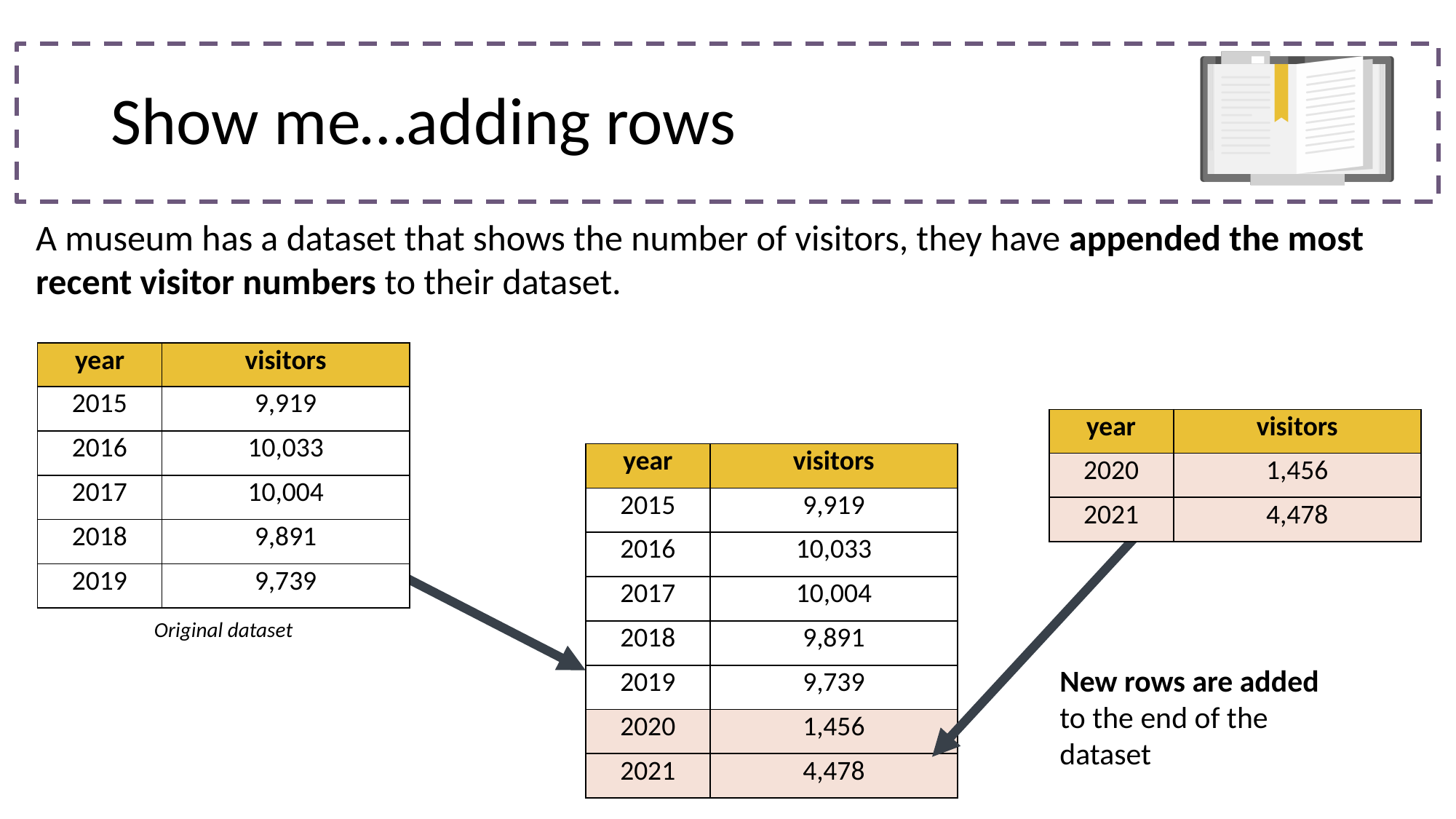

# Show me…adding rows
A museum has a dataset that shows the number of visitors, they have appended the most recent visitor numbers to their dataset.
| year | visitors |
| --- | --- |
| 2015 | 9,919 |
| 2016 | 10,033 |
| 2017 | 10,004 |
| 2018 | 9,891 |
| 2019 | 9,739 |
| year | visitors |
| --- | --- |
| 2020 | 1,456 |
| 2021 | 4,478 |
| year | visitors |
| --- | --- |
| 2015 | 9,919 |
| 2016 | 10,033 |
| 2017 | 10,004 |
| 2018 | 9,891 |
| 2019 | 9,739 |
| 2020 | 1,456 |
| 2021 | 4,478 |
Original dataset
New rows are added to the end of the dataset